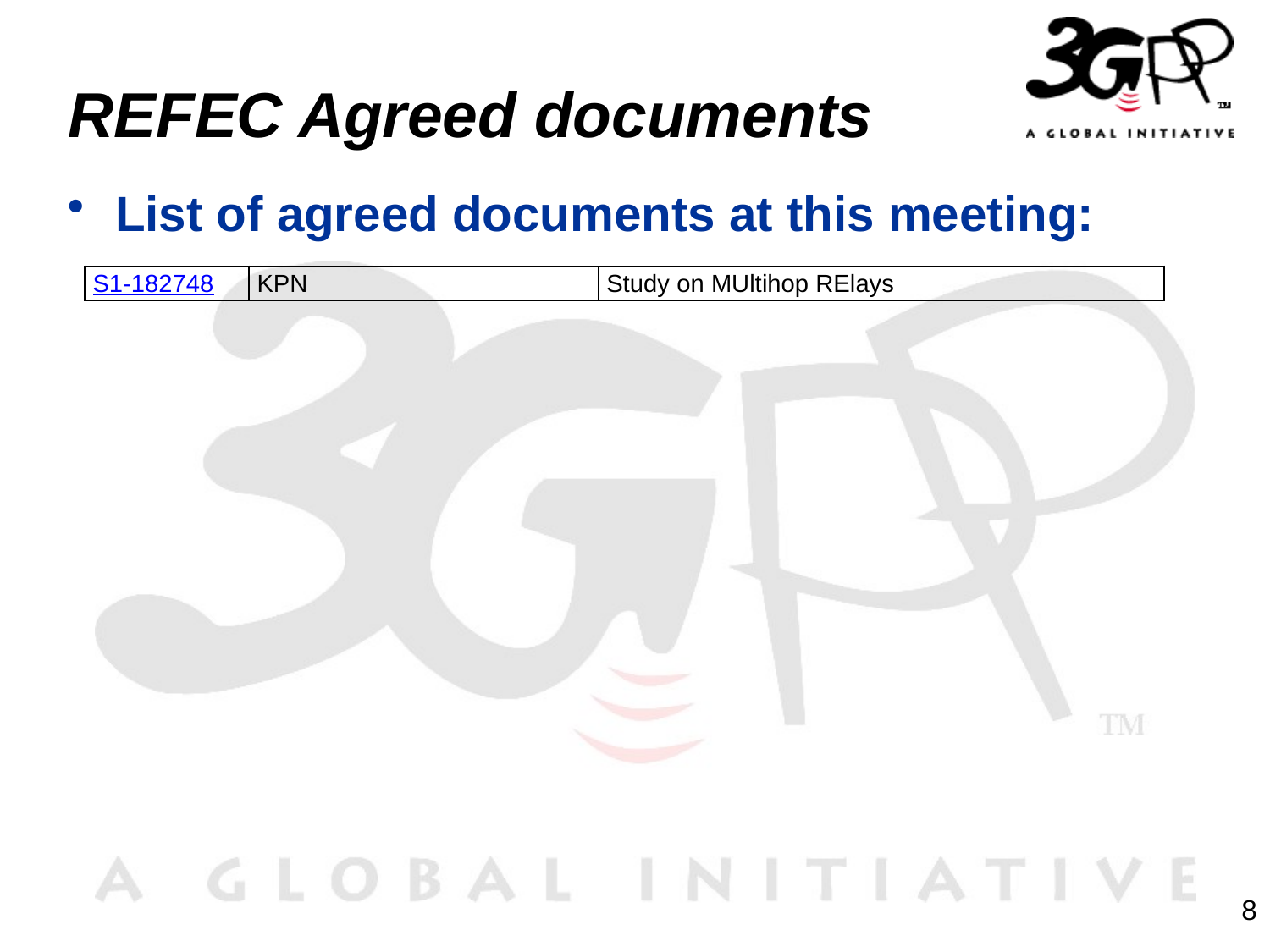

# REFEC Agreed documents
List of agreed documents at this meeting:

| S1-182748 | KPN | Study on MUltihop RElays |
| --- | --- | --- |
8